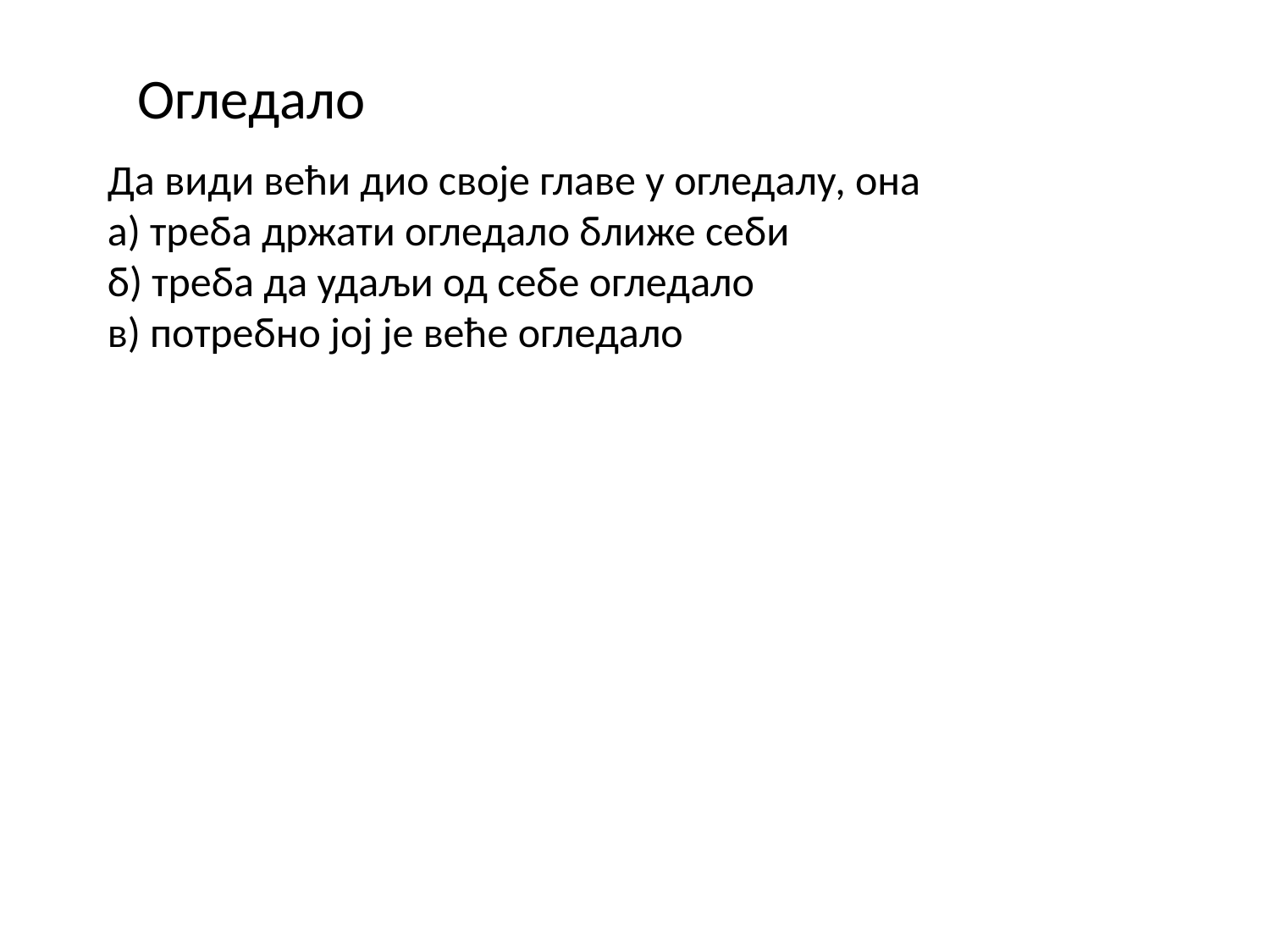

Огледало
Да види већи дио своје главе у огледалу, она
а) треба држати огледало ближе себи
б) треба да удаљи од себе огледало
в) потребно јој је веће огледало